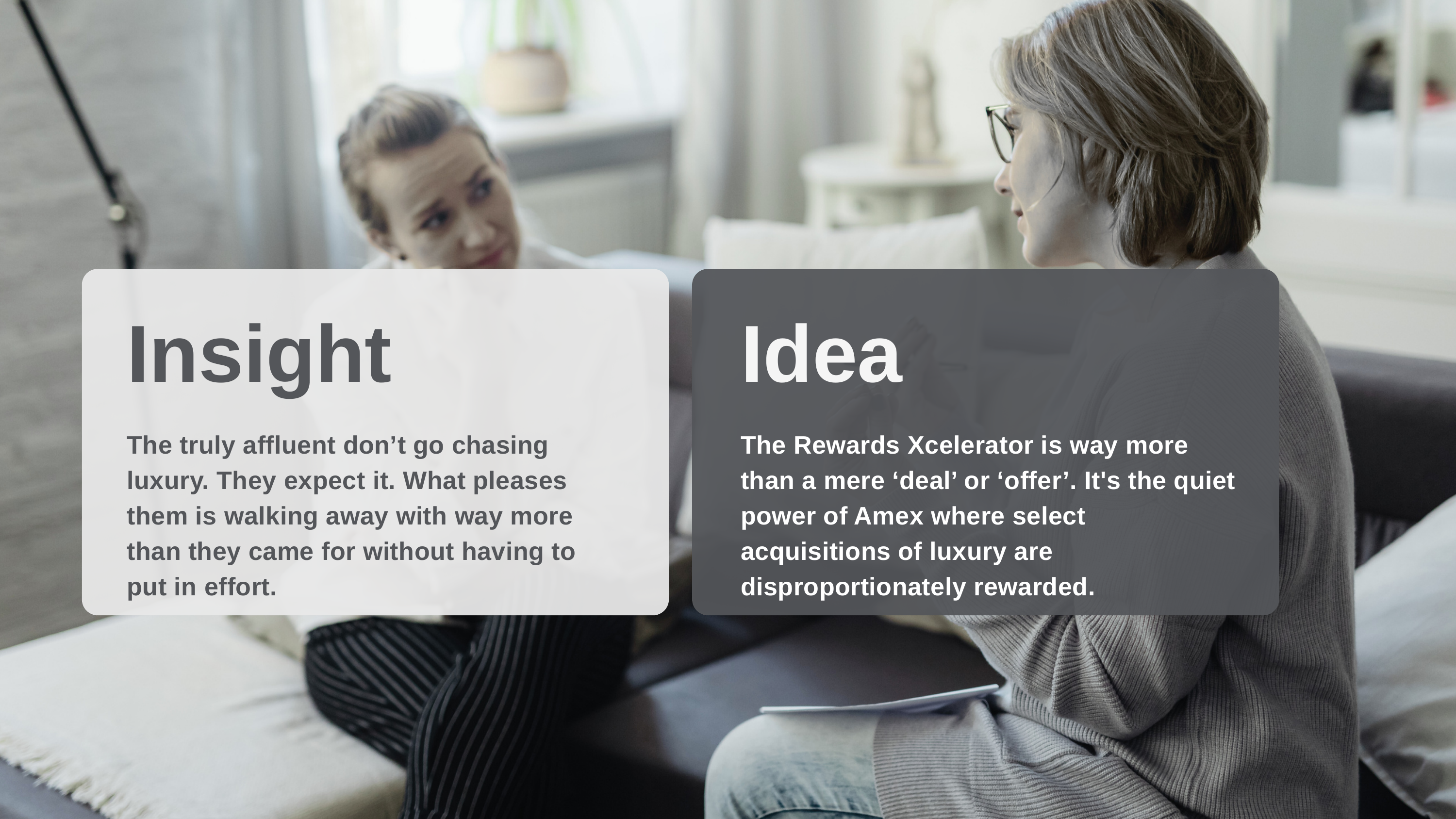

Insight
Idea
The truly affluent don’t go chasing luxury. They expect it. What pleases them is walking away with way more than they came for without having to put in effort.
The Rewards Xcelerator is way more than a mere ‘deal’ or ‘offer’. It's the quiet power of Amex where select acquisitions of luxury are disproportionately rewarded.